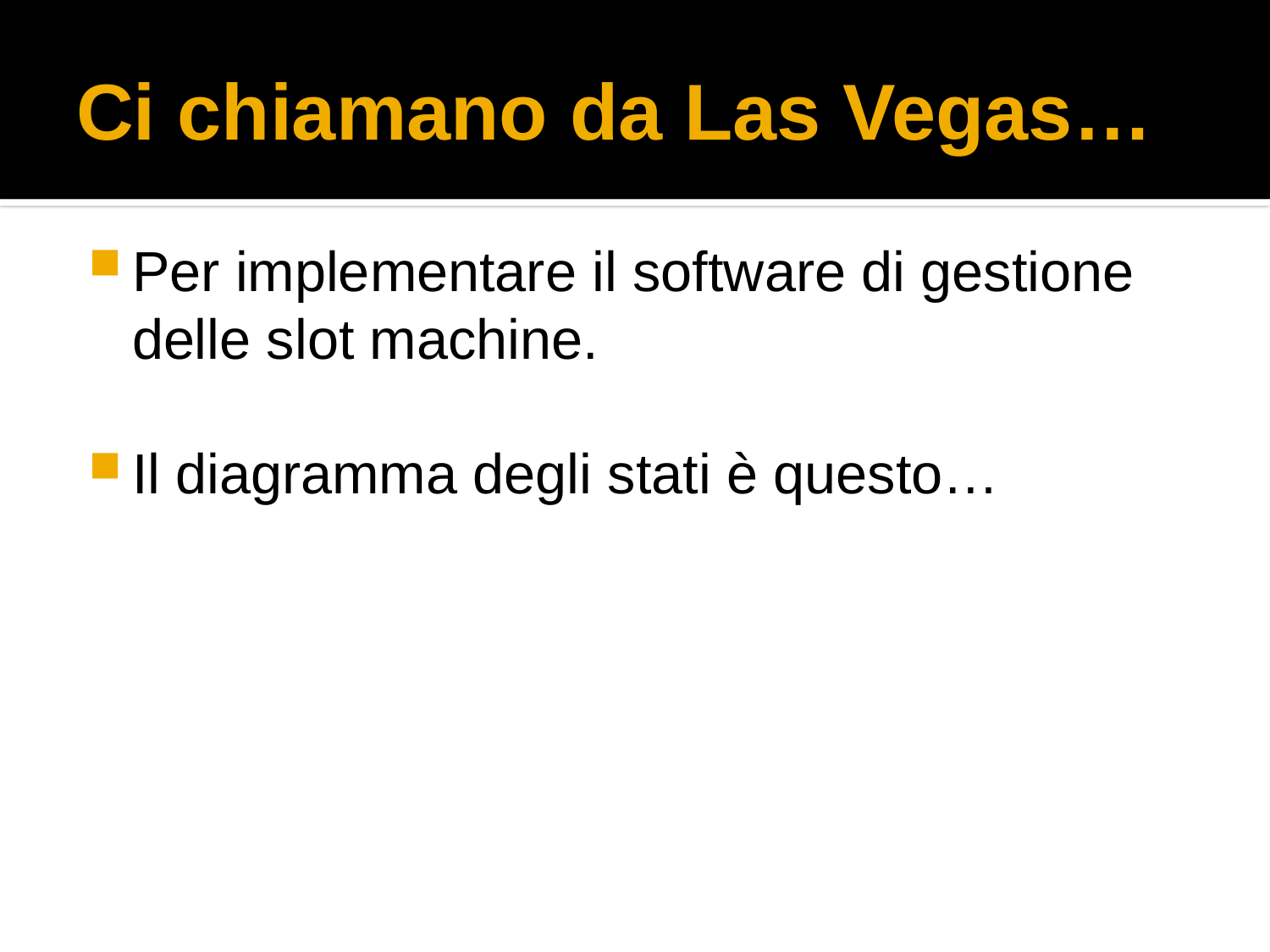

# Ci chiamano da Las Vegas…
Per implementare il software di gestione delle slot machine.

Il diagramma degli stati è questo…